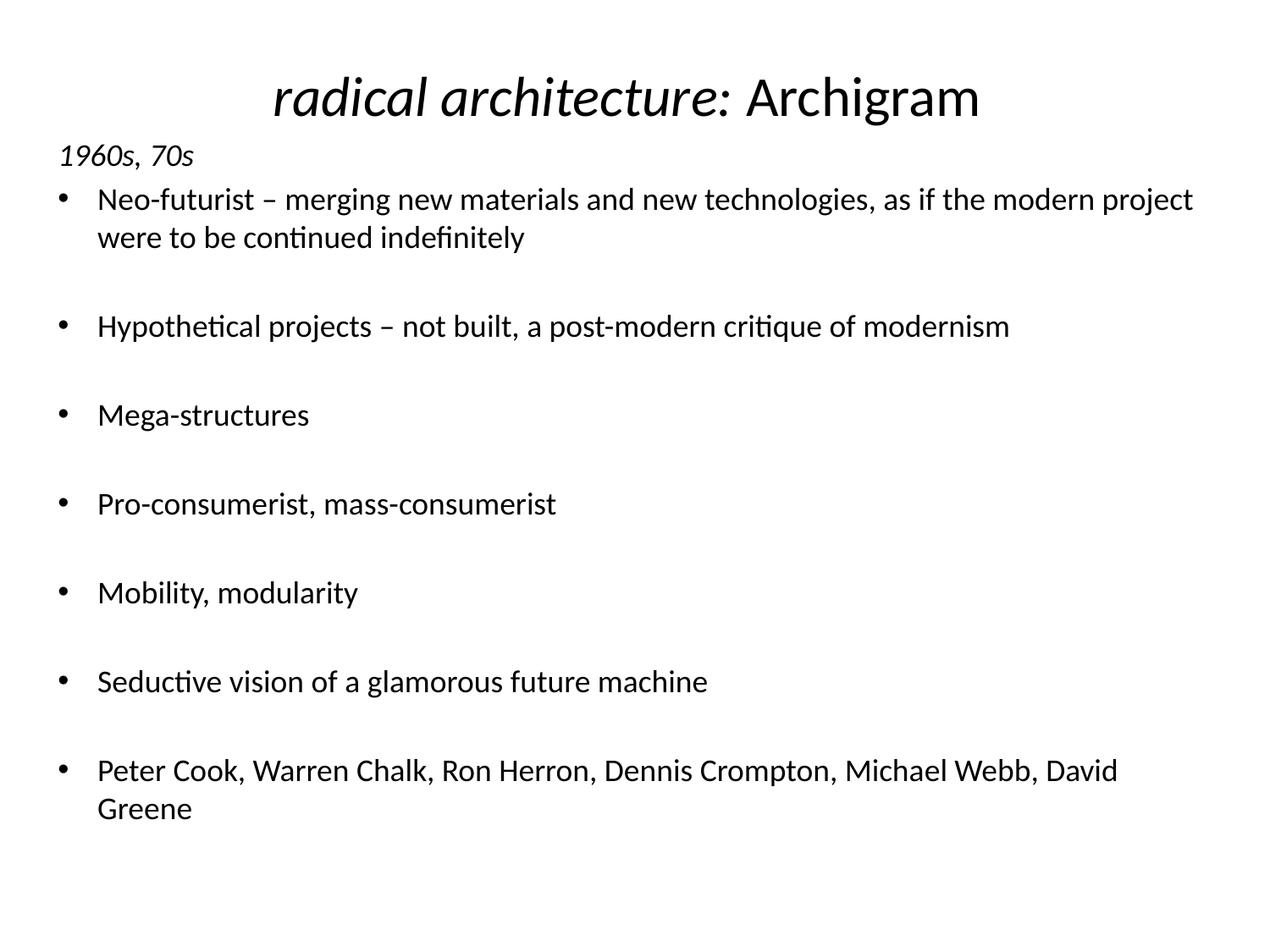

radical architecture: Archigram
1960s, 70s
Neo-futurist – merging new materials and new technologies, as if the modern project were to be continued indefinitely

Hypothetical projects – not built, a post-modern critique of modernism

Mega-structures

Pro-consumerist, mass-consumerist

Mobility, modularity

Seductive vision of a glamorous future machine

Peter Cook, Warren Chalk, Ron Herron, Dennis Crompton, Michael Webb, David Greene